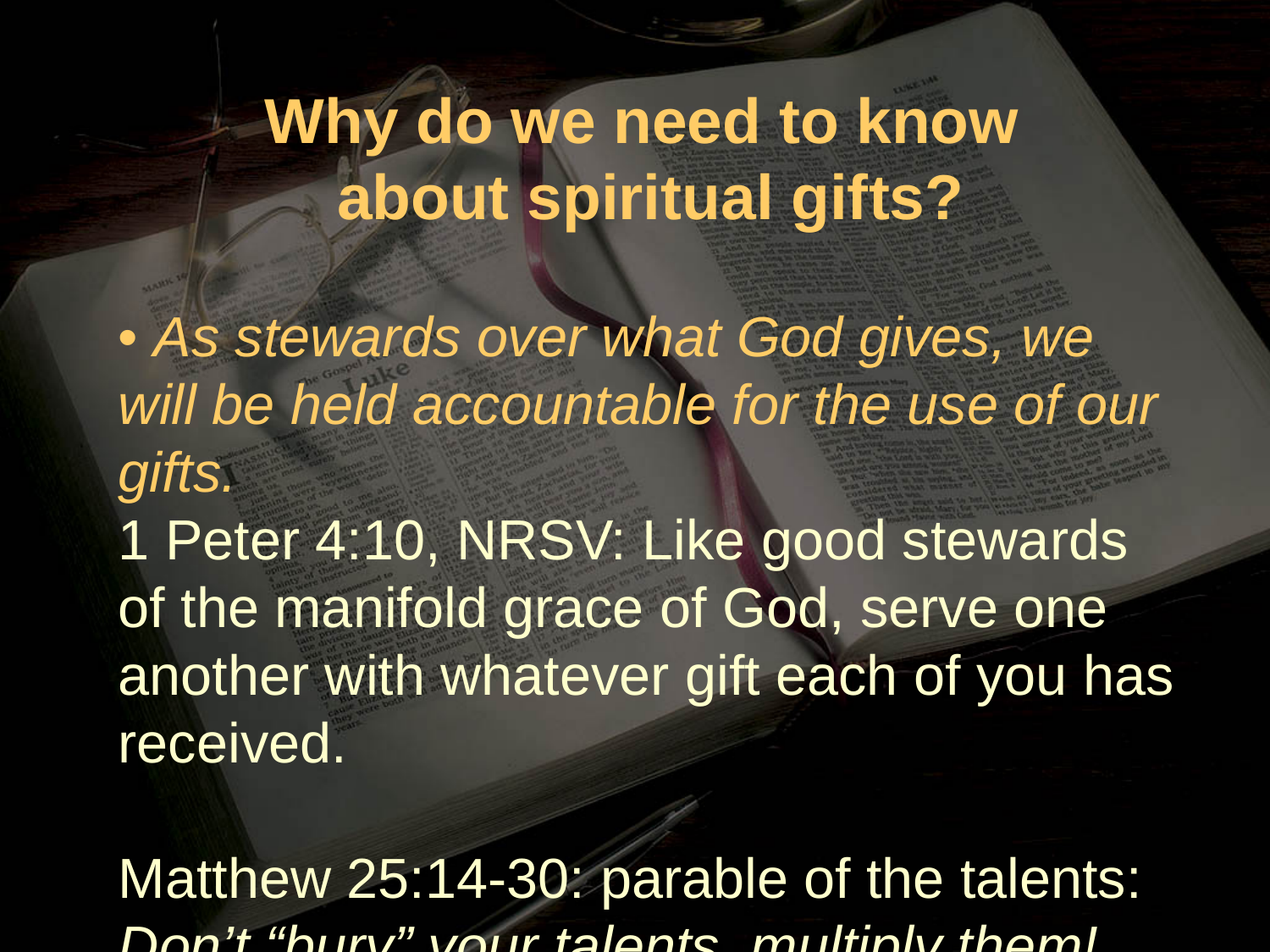

Why do we need to know
about spiritual gifts?

• As stewards over what God gives, we will be held accountable for the use of our gifts.
1 Peter 4:10, NRSV: Like good stewards of the manifold grace of God, serve one another with whatever gift each of you has received.

Matthew 25:14-30: parable of the talents:
Don’t “bury” your talents, multiply them!